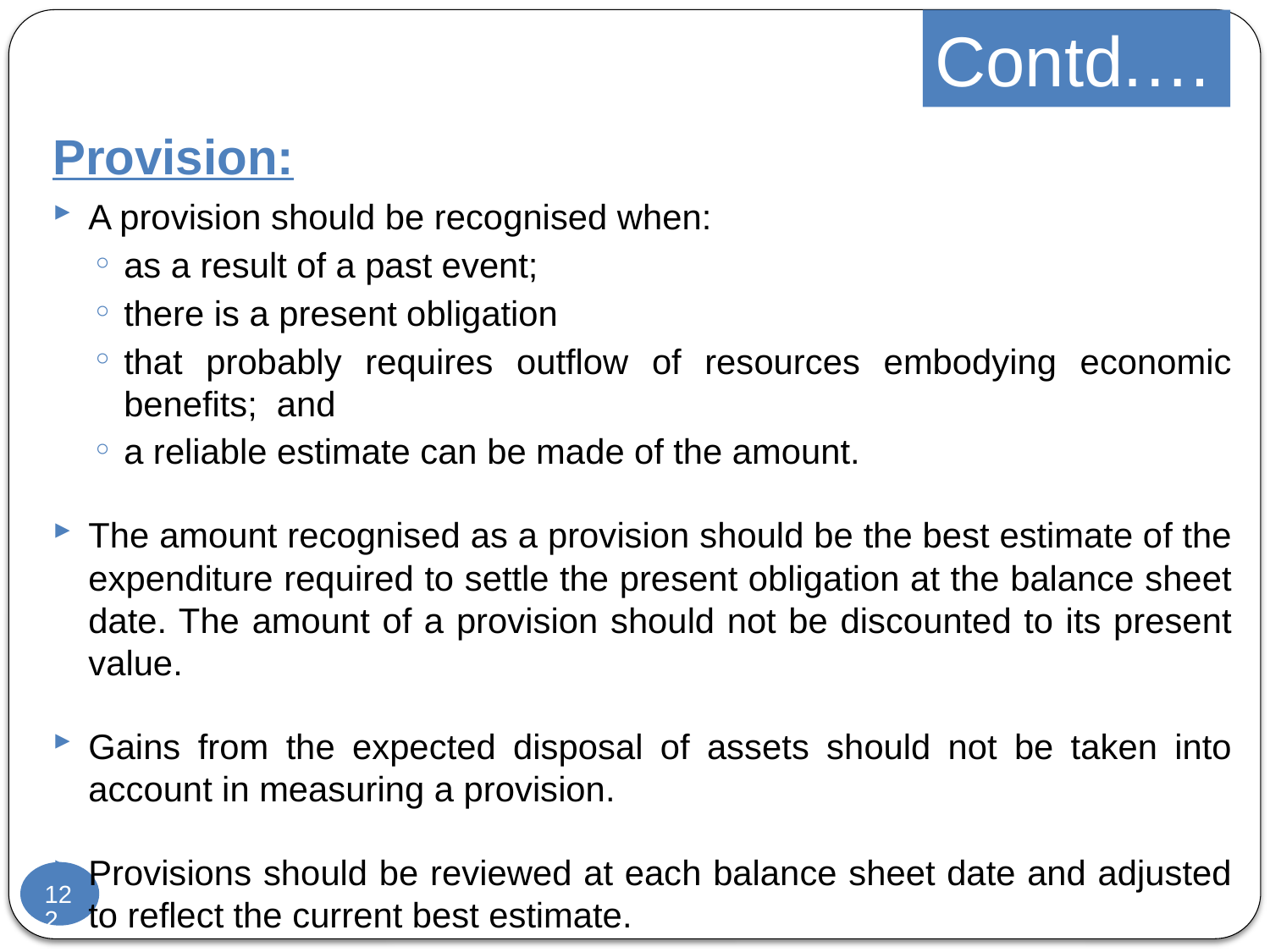

Contd.…
Provision:
A provision should be recognised when:
as a result of a past event;
there is a present obligation
that probably requires outflow of resources embodying economic benefits;  and
a reliable estimate can be made of the amount.

The amount recognised as a provision should be the best estimate of the expenditure required to settle the present obligation at the balance sheet date. The amount of a provision should not be discounted to its present value.

Gains from the expected disposal of assets should not be taken into account in measuring a provision.

Provisions should be reviewed at each balance sheet date and adjusted to reflect the current best estimate.
122